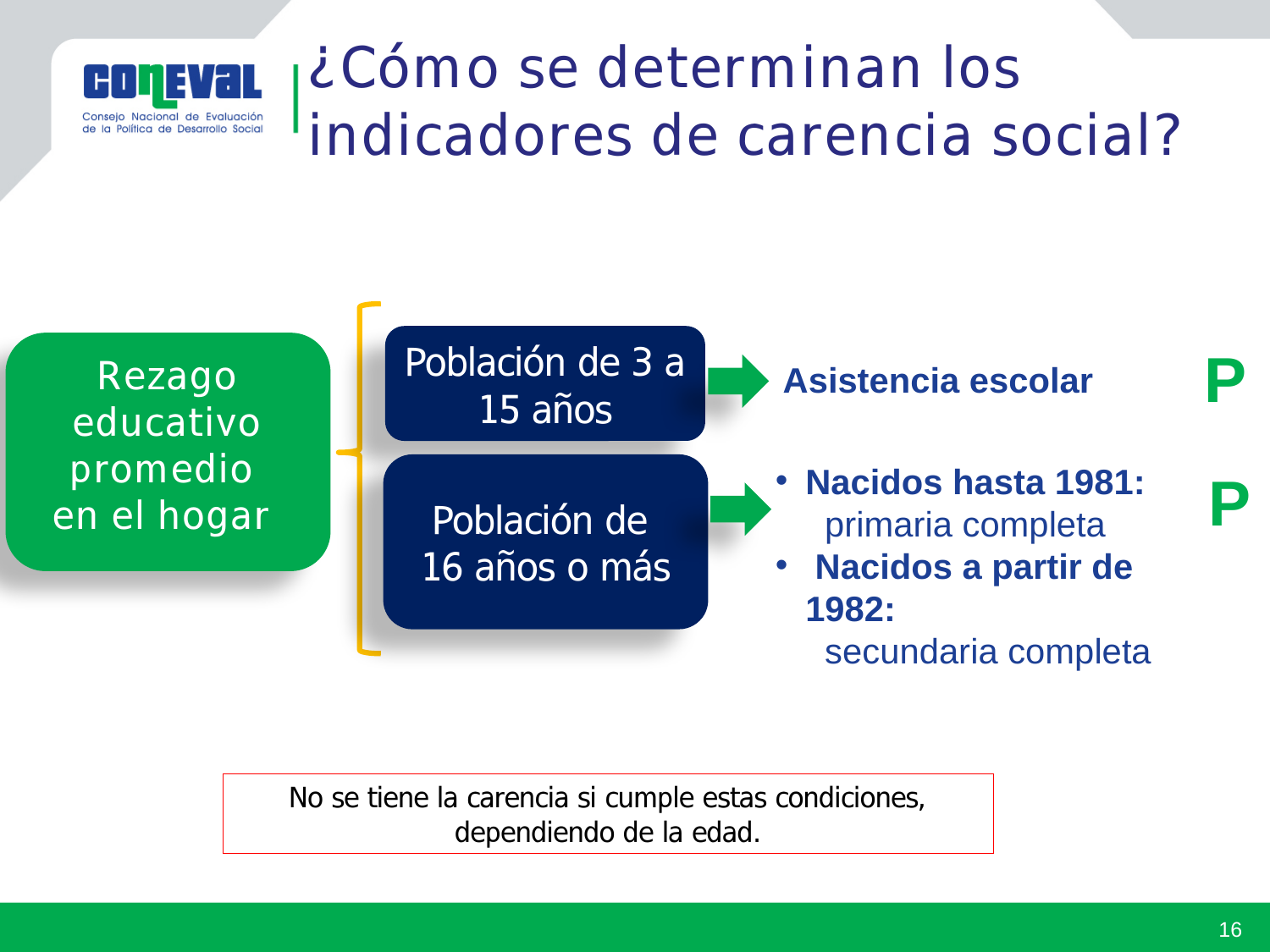

¿Cómo se determinan los indicadores de carencia social?

Población de 3 a 15 años
Rezago educativo
promedio
en el hogar

P
Asistencia escolar

Nacidos hasta 1981:
  primaria completa
 Nacidos a partir de 1982:
  secundaria completa
Población de
16 años o más
P

No se tiene la carencia si cumple estas condiciones, dependiendo de la edad.
16